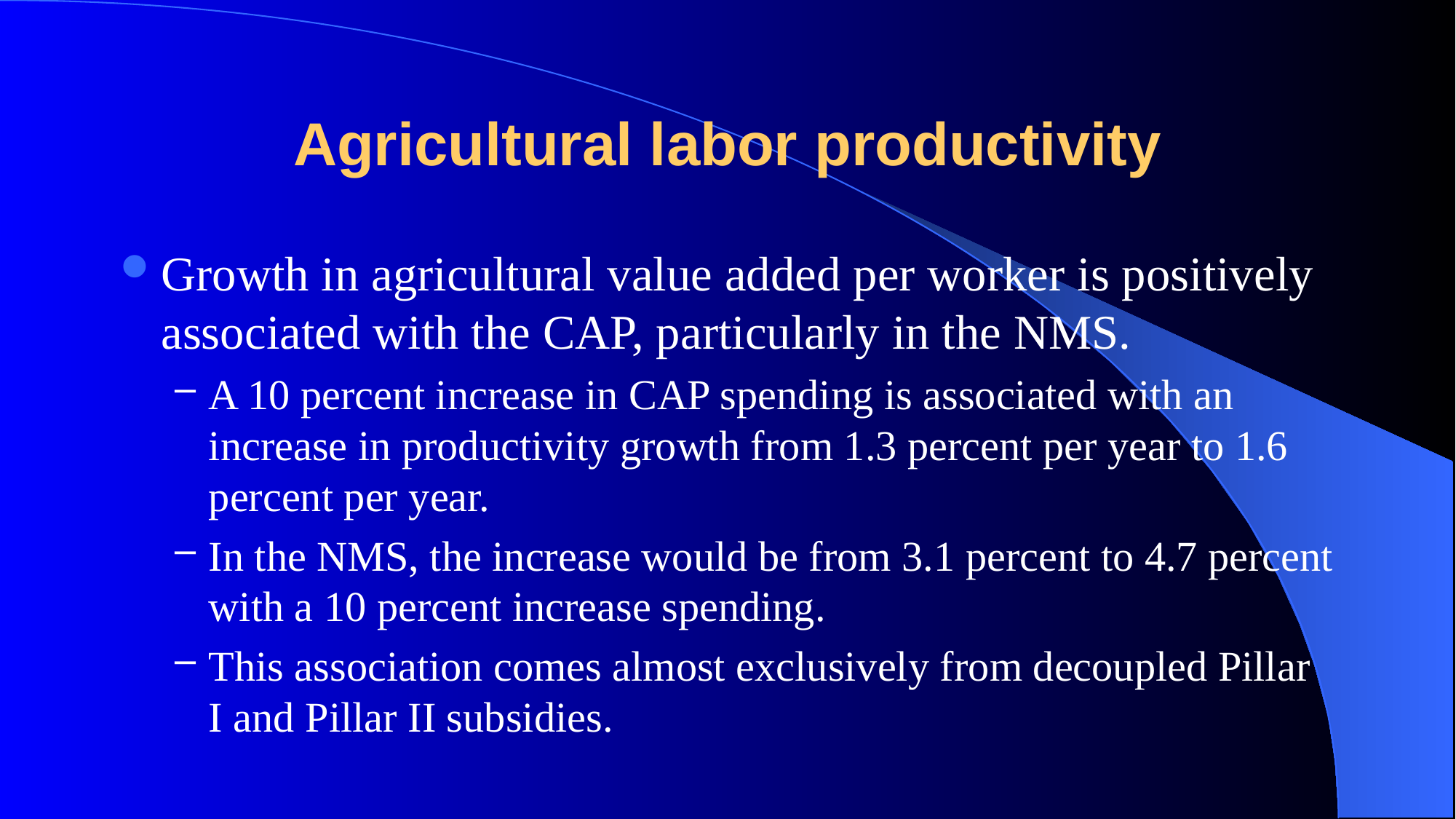

# Agricultural labor productivity
Growth in agricultural value added per worker is positively associated with the CAP, particularly in the NMS.
A 10 percent increase in CAP spending is associated with an increase in productivity growth from 1.3 percent per year to 1.6 percent per year.
In the NMS, the increase would be from 3.1 percent to 4.7 percent with a 10 percent increase spending.
This association comes almost exclusively from decoupled Pillar I and Pillar II subsidies.